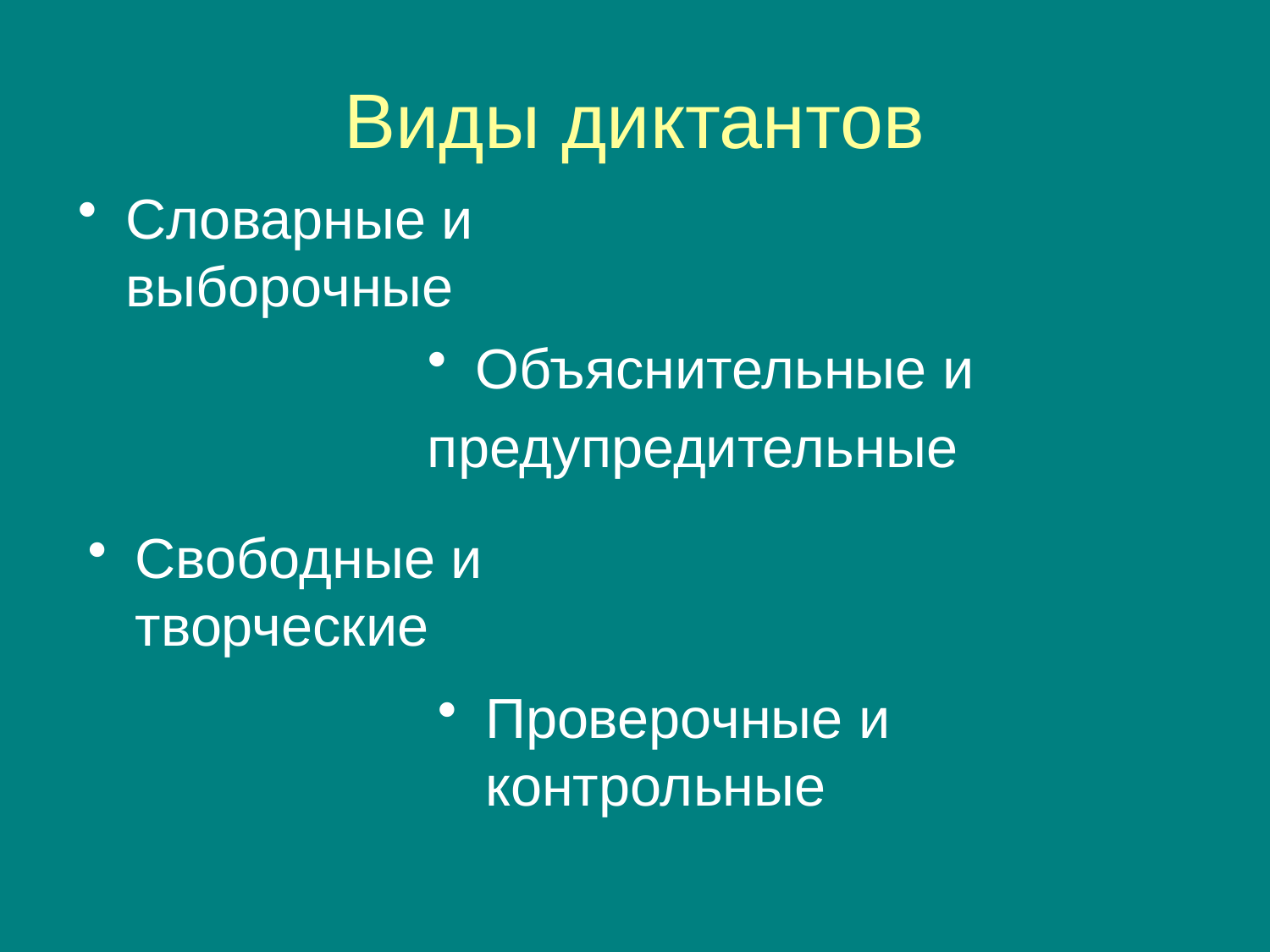

# Виды диктантов
Словарные и выборочные
Объяснительные и
предупредительные
Свободные и творческие
Проверочные и контрольные